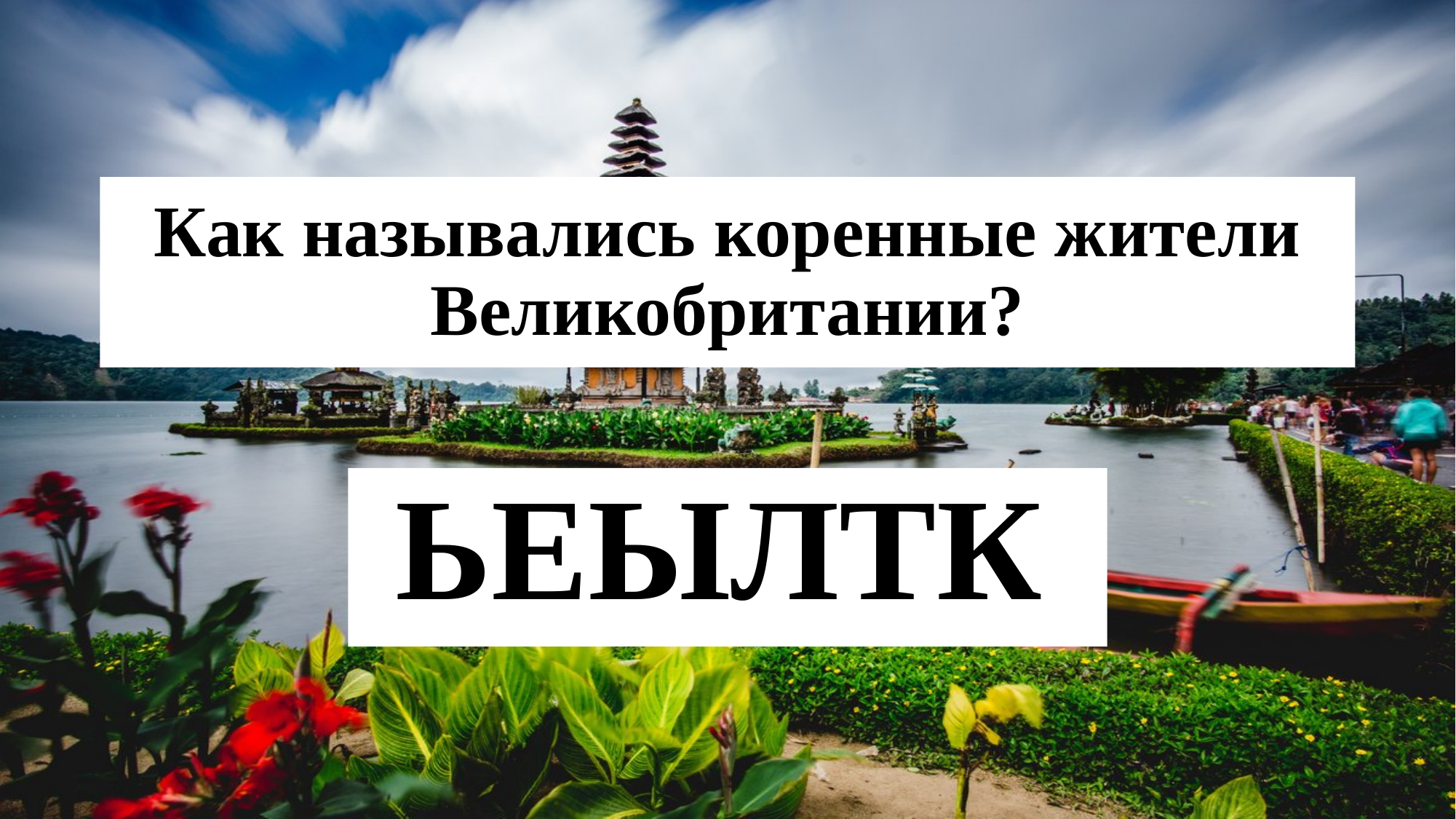

# Как назывались коренные жители Великобритании?
 ЬЕЫЛТК